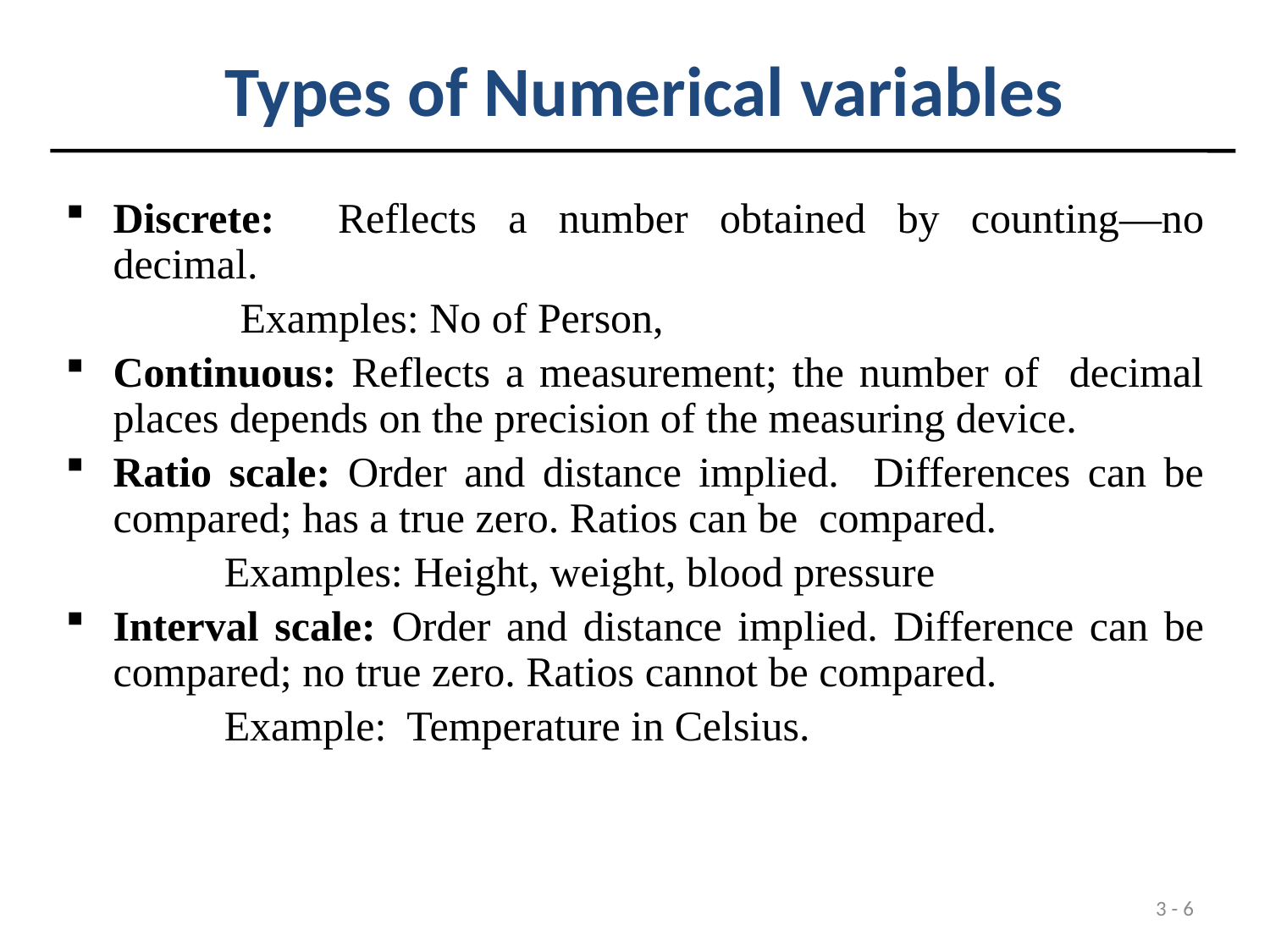

Types of Numerical variables

Discrete:  Reflects a number obtained by counting—no decimal.
		Examples: No of Person,
Continuous: Reflects a measurement; the number of  decimal places depends on the precision of the measuring device.
Ratio scale: Order and distance implied.  Differences can be compared; has a true zero. Ratios can be  compared.
               Examples: Height, weight, blood pressure
Interval scale: Order and distance implied. Difference can be compared; no true zero. Ratios cannot be compared.
               Example:  Temperature in Celsius.
3 - 6